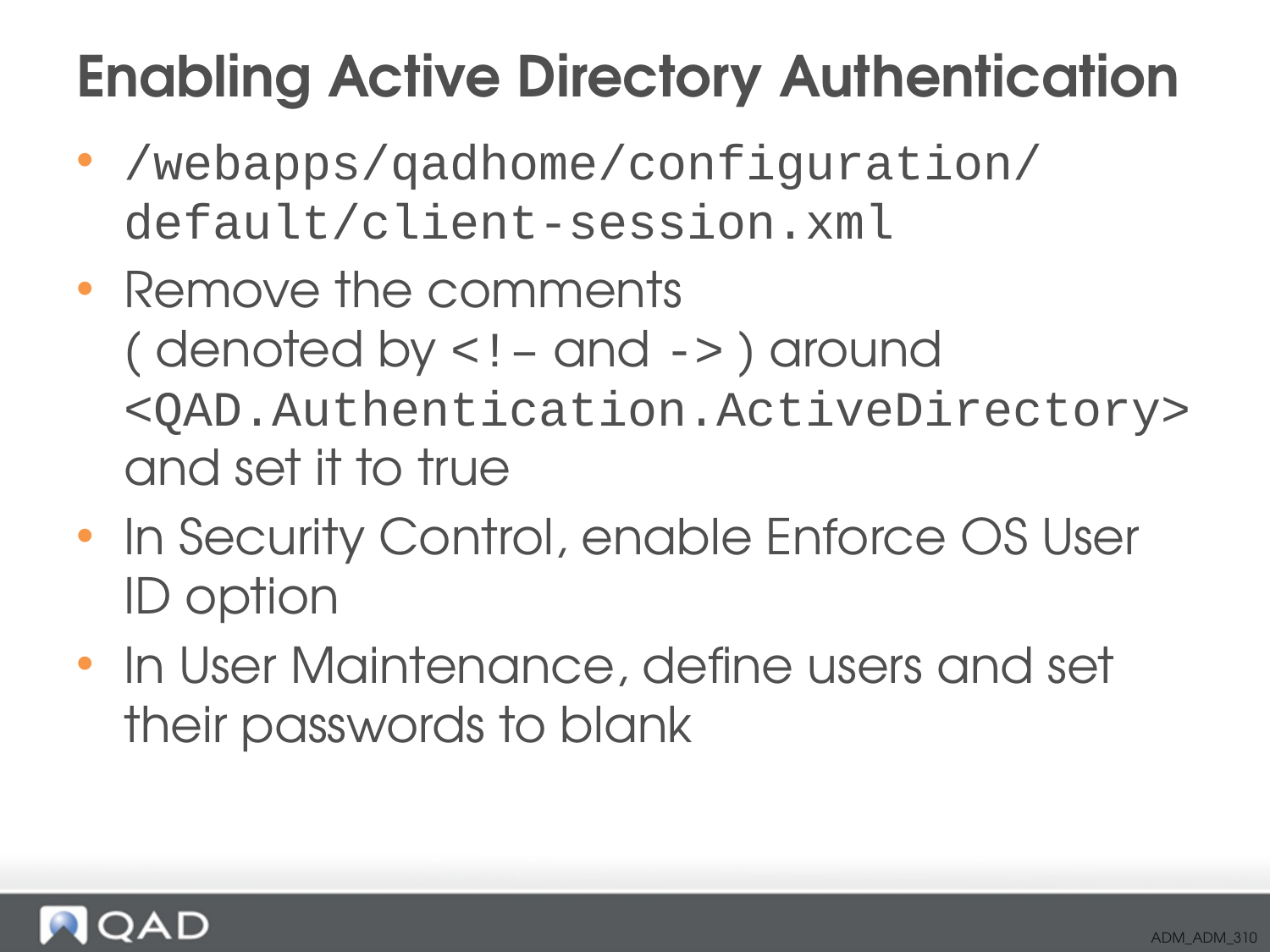

# Enabling Active Directory Authentication
/webapps/qadhome/configuration/
default/client-session.xml
Remove the comments
( denoted by <!– and -> ) around <QAD.Authentication.ActiveDirectory>
and set it to true
In Security Control, enable Enforce OS User ID option
In User Maintenance, define users and set their passwords to blank
ADM_ADM_310